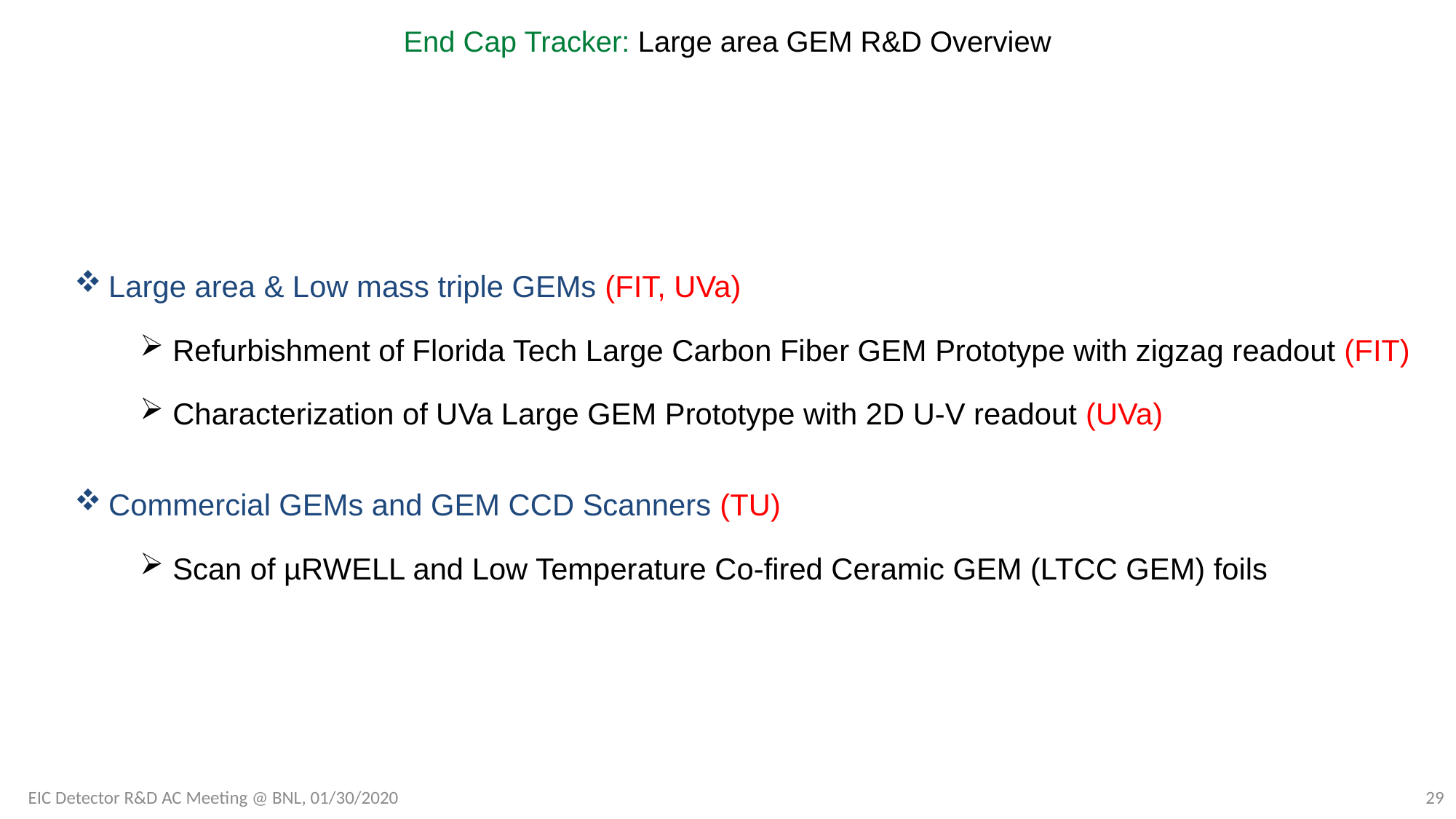

End Cap Tracker: Large area GEM R&D Overview
Large area & Low mass triple GEMs (FIT, UVa)
Refurbishment of Florida Tech Large Carbon Fiber GEM Prototype with zigzag readout (FIT)
Characterization of UVa Large GEM Prototype with 2D U-V readout (UVa)
Commercial GEMs and GEM CCD Scanners (TU)
Scan of µRWELL and Low Temperature Co-fired Ceramic GEM (LTCC GEM) foils
EIC Detector R&D AC Meeting @ BNL, 01/30/2020
29